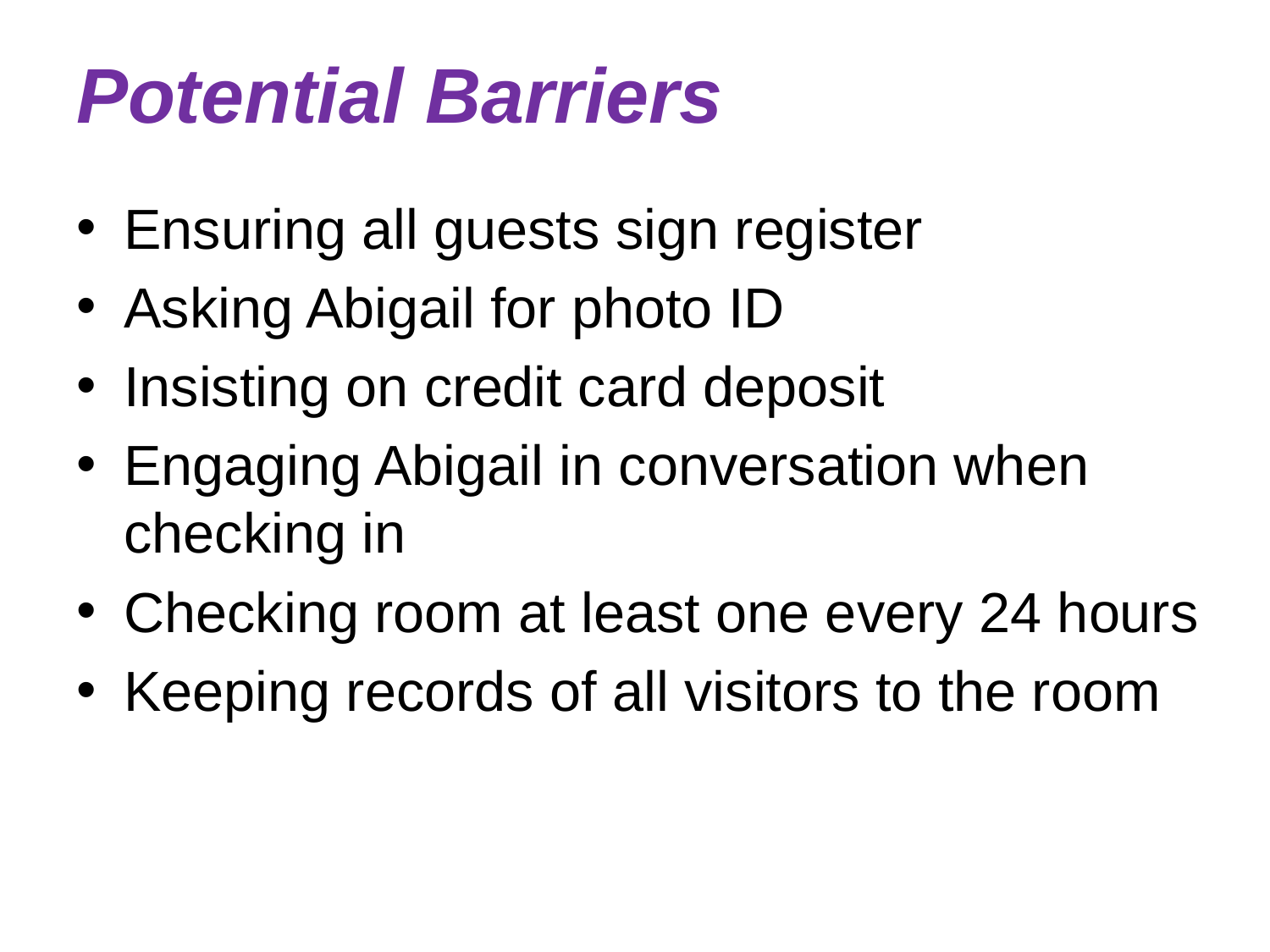

# Potential Barriers
Ensuring all guests sign register
Asking Abigail for photo ID
Insisting on credit card deposit
Engaging Abigail in conversation when checking in
Checking room at least one every 24 hours
Keeping records of all visitors to the room